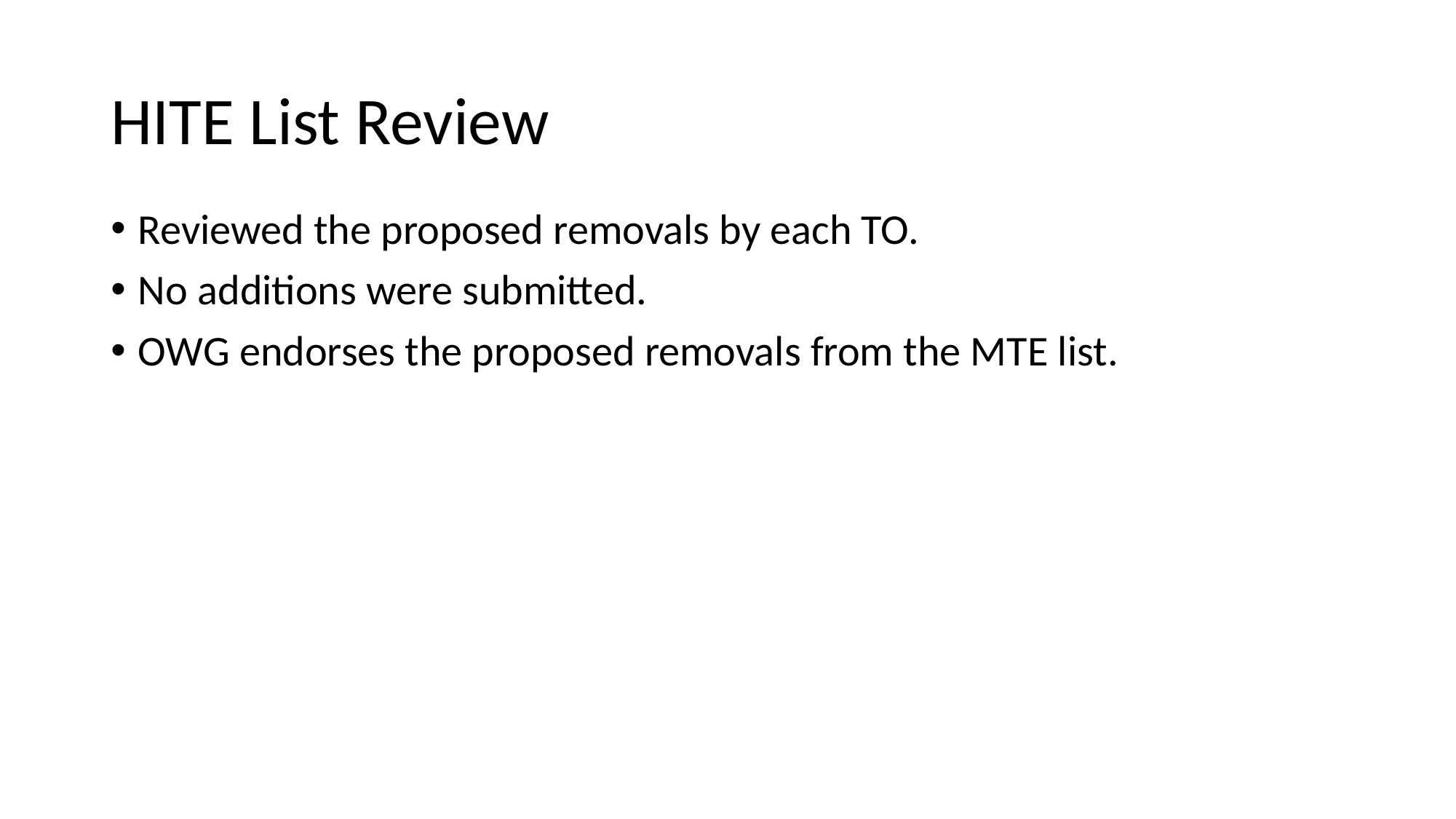

# HITE List Review
Reviewed the proposed removals by each TO.
No additions were submitted.
OWG endorses the proposed removals from the MTE list.